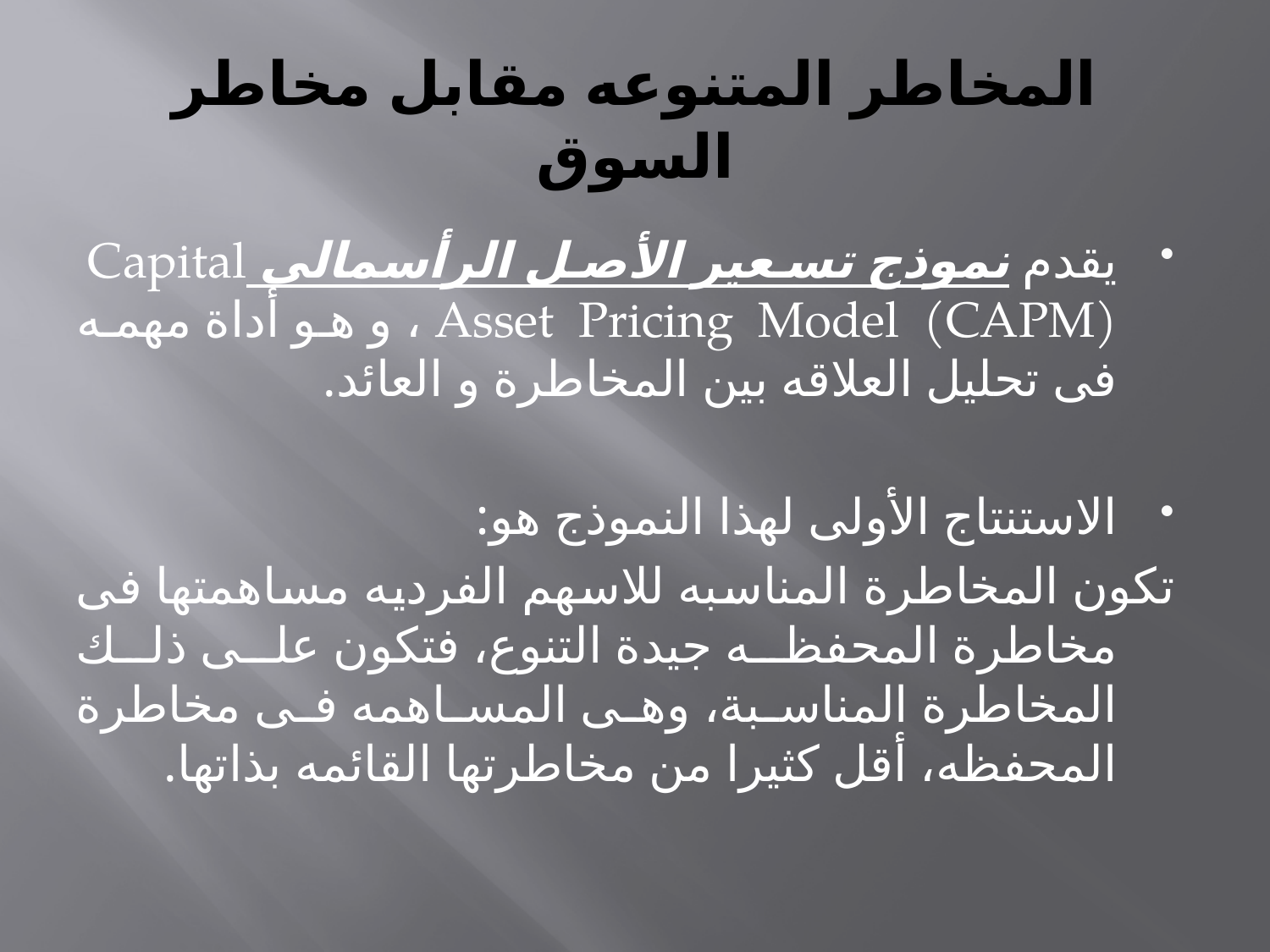

# المخاطر المتنوعه مقابل مخاطر السوق
يقدم نموذج تسعير الأصل الرأسمالى Capital Asset Pricing Model (CAPM) ، و هو أداة مهمه فى تحليل العلاقه بين المخاطرة و العائد.

الاستنتاج الأولى لهذا النموذج هو:
تكون المخاطرة المناسبه للاسهم الفرديه مساهمتها فى مخاطرة المحفظه جيدة التنوع، فتكون على ذلك المخاطرة المناسبة، وهى المساهمه فى مخاطرة المحفظه، أقل كثيرا من مخاطرتها القائمه بذاتها.